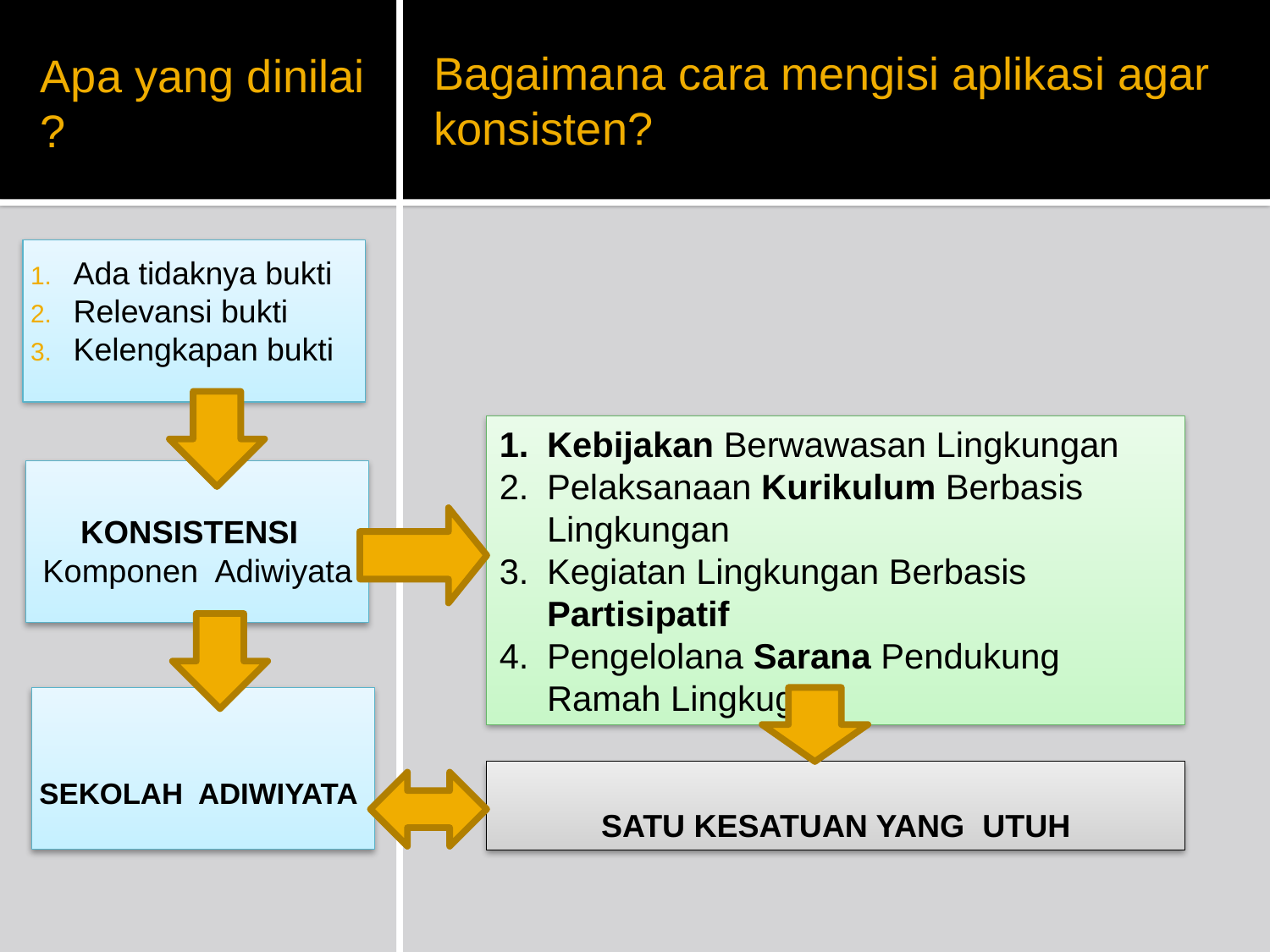

Bagaimana cara mengisi aplikasi agar konsisten?
# Apa yang dinilai ?
Ada tidaknya bukti
Relevansi bukti
Kelengkapan bukti

Kebijakan Berwawasan Lingkungan
Pelaksanaan Kurikulum Berbasis Lingkungan
Kegiatan Lingkungan Berbasis Partisipatif
Pengelolana Sarana Pendukung Ramah Lingkugan

	KONSISTENSI
 Komponen  Adiwiyata

SEKOLAH  ADIWIYATA

SATU KESATUAN YANG  UTUH